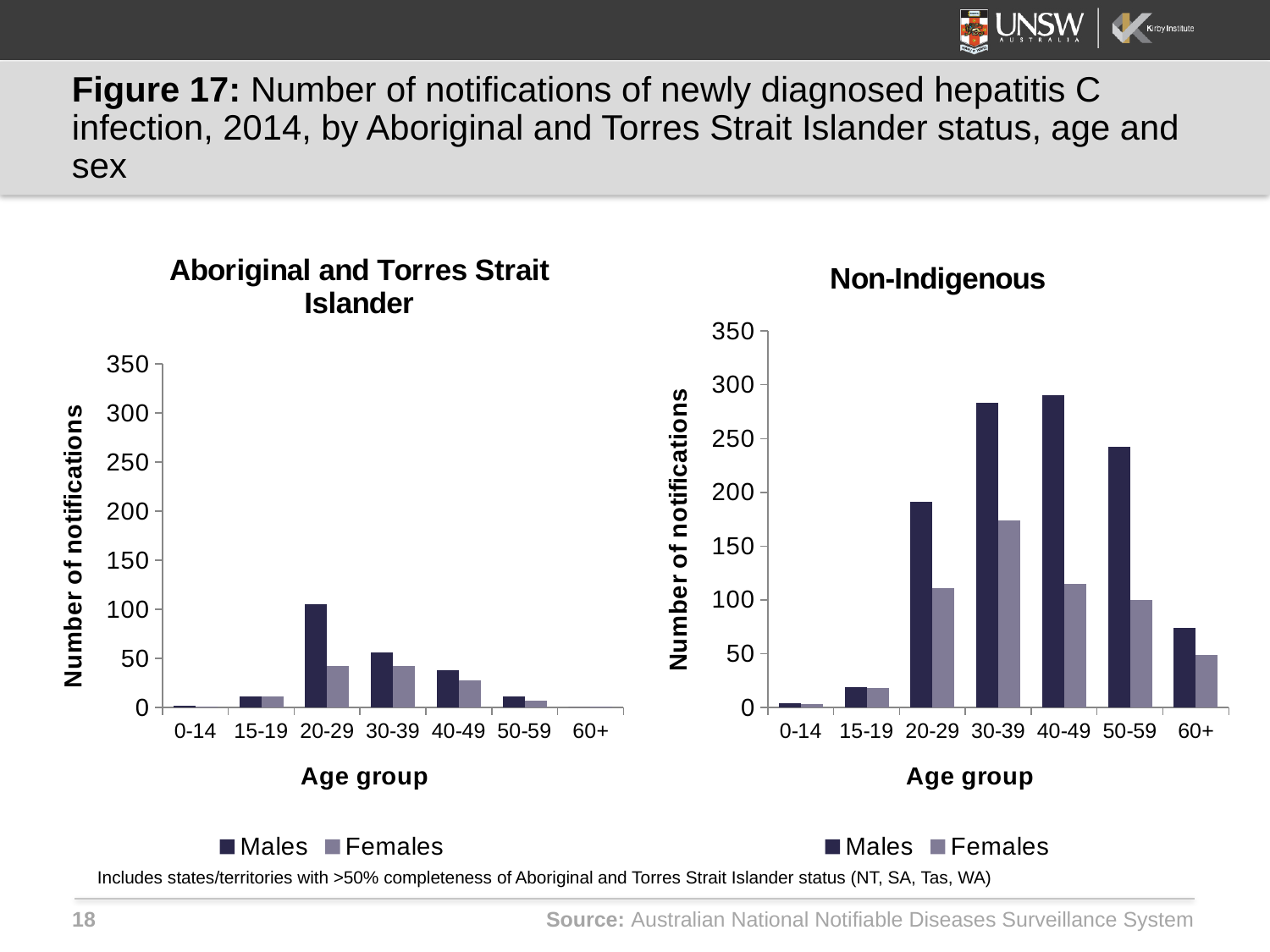

# Figure 17: Number of notifications of newly diagnosed hepatitis C infection, 2014, by Aboriginal and Torres Strait Islander status, age and sex

### Chart: Aboriginal and Torres Strait Islander

| Category | Males | Females |
|---|---|---|
| 0-14 | 2.0 | 1.0 |
| 15-19 | 11.0 | 11.0 |
| 20-29 | 105.0 | 42.0 |
| 30-39 | 56.0 | 42.0 |
| 40-49 | 38.0 | 28.0 |
| 50-59 | 11.0 | 7.0 |
| 60+ | 0.0 | 1.0 |

### Chart: Non-Indigenous

| Category | Males | Females |
|---|---|---|
| 0-14 | 4.0 | 3.0 |
| 15-19 | 19.0 | 18.0 |
| 20-29 | 191.0 | 111.0 |
| 30-39 | 283.0 | 174.0 |
| 40-49 | 290.0 | 115.0 |
| 50-59 | 242.0 | 100.0 |
| 60+ | 74.0 | 49.0 |
Includes states/territories with >50% completeness of Aboriginal and Torres Strait Islander status (NT, SA, Tas, WA)
Source: Australian National Notifiable Diseases Surveillance System
18